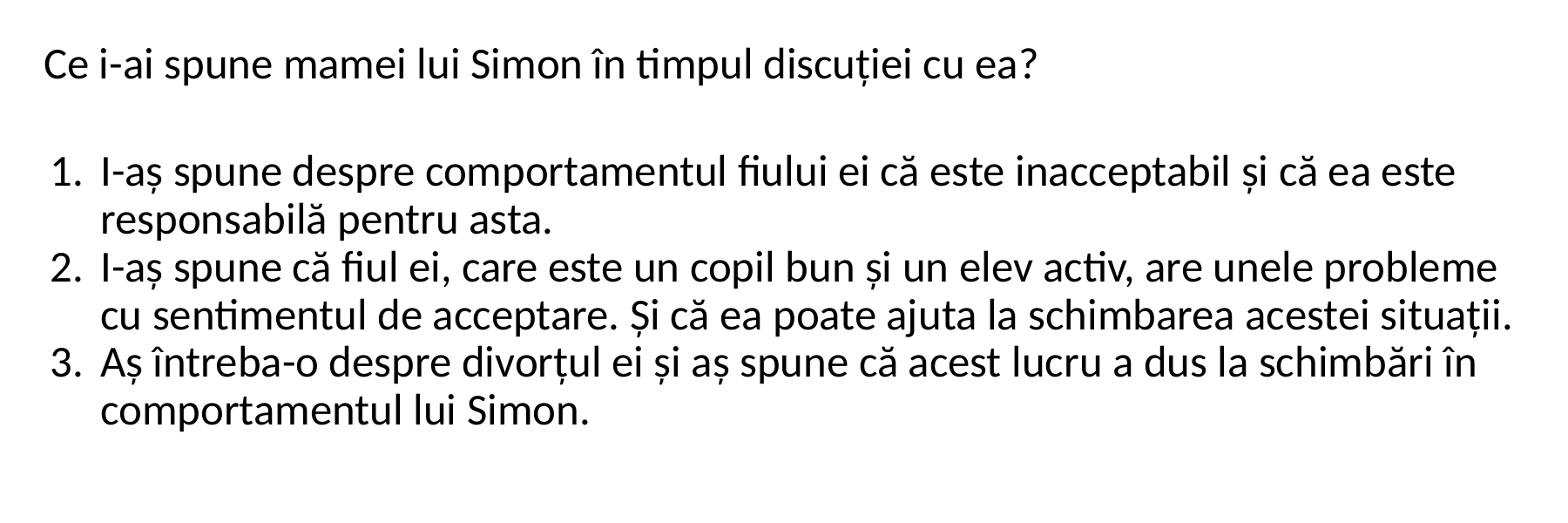

Ce i-ai spune mamei lui Simon în timpul discuției cu ea?

I-aș spune despre comportamentul fiului ei că este inacceptabil și că ea este responsabilă pentru asta.
I-aș spune că fiul ei, care este un copil bun și un elev activ, are unele probleme cu sentimentul de acceptare. Și că ea poate ajuta la schimbarea acestei situații.
Aș întreba-o despre divorțul ei și aș spune că acest lucru a dus la schimbări în comportamentul lui Simon.